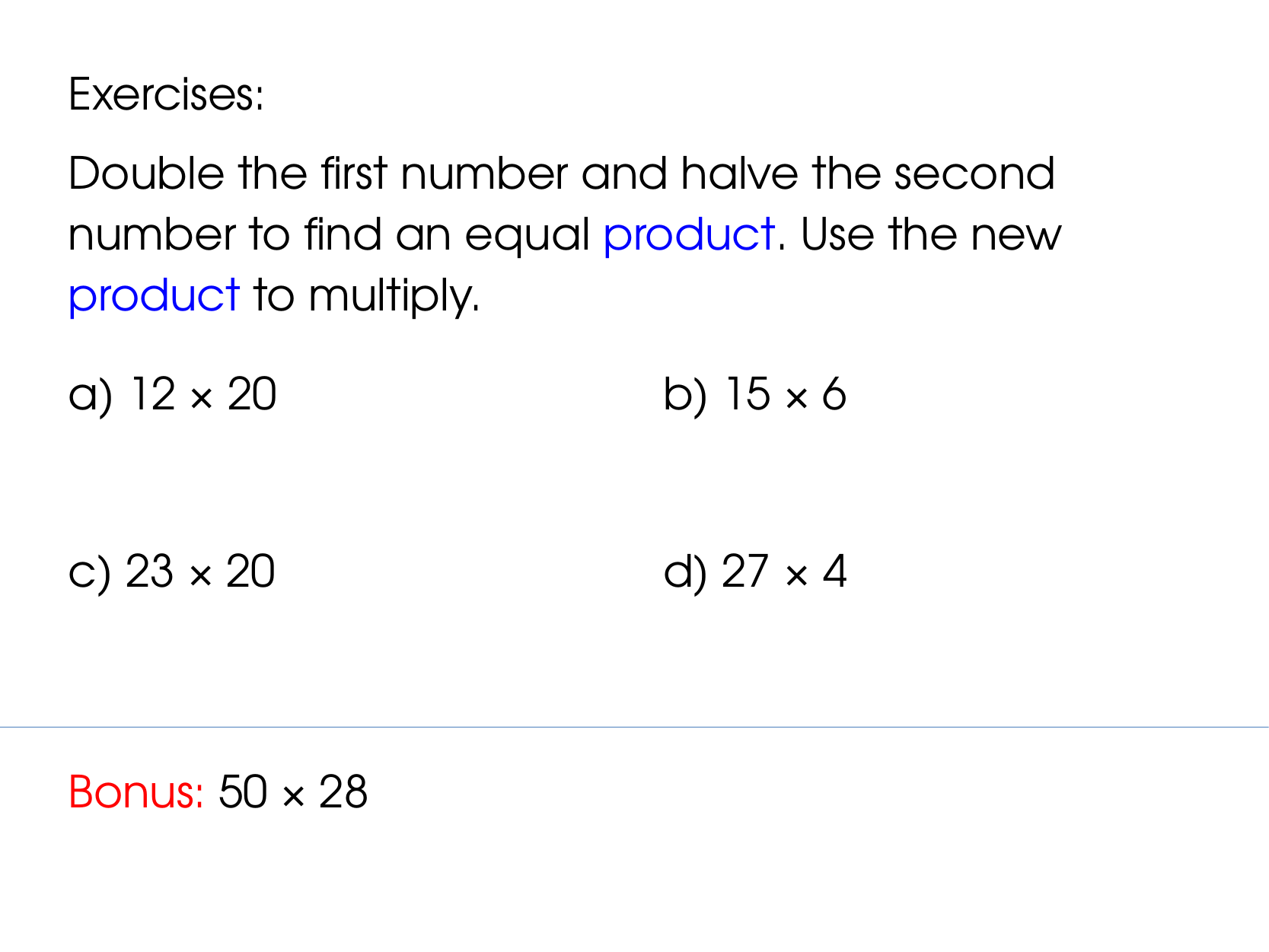

Exercises:
Double the first number and halve the second number to find an equal product. Use the new product to multiply.
a) 12 × 20
b) 15 × 6
c) 23 × 20
d) 27 × 4
Bonus: 50 × 28